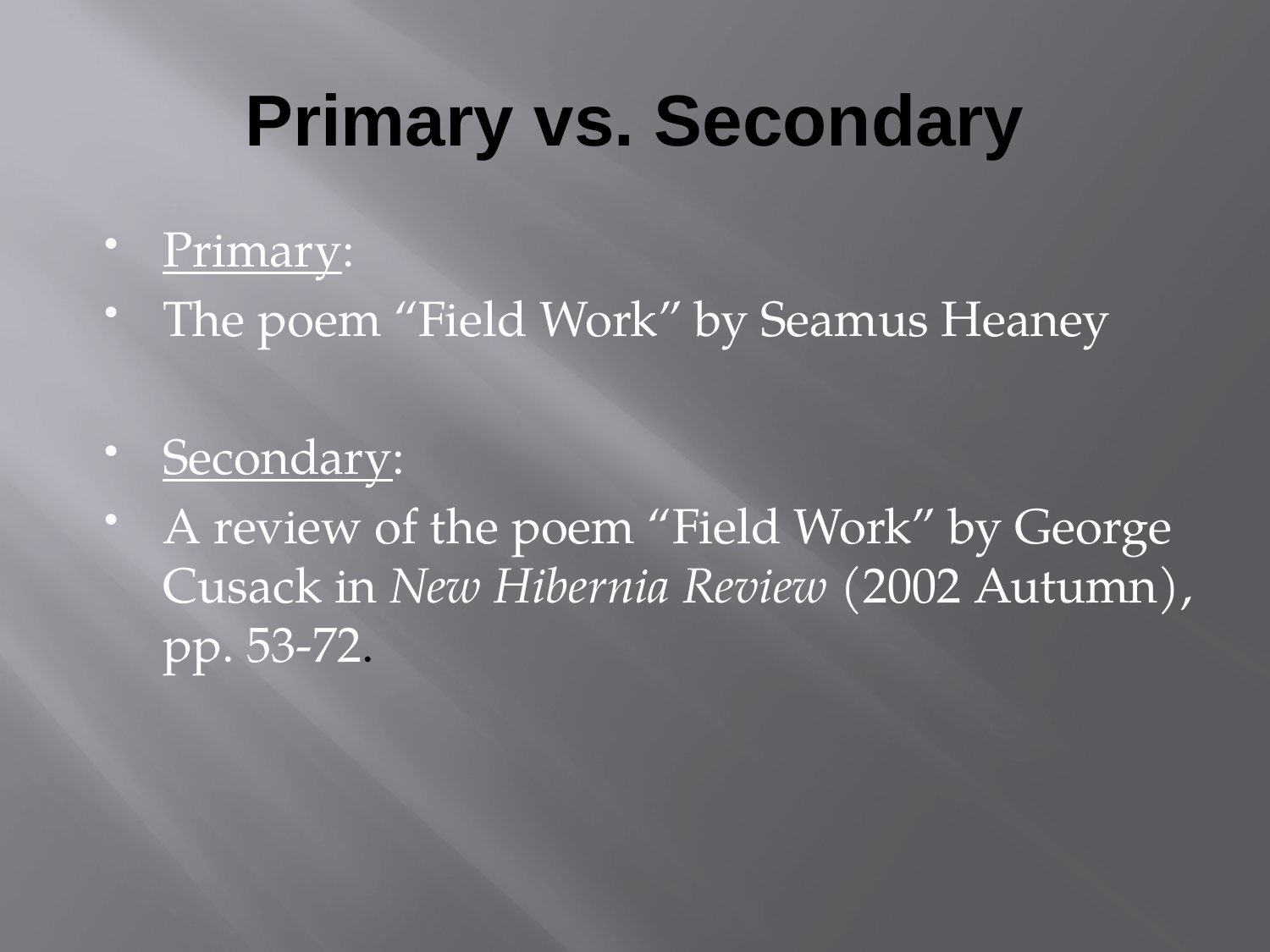

# Primary vs. Secondary
Primary:
The poem “Field Work” by Seamus Heaney

Secondary:
A review of the poem “Field Work” by George Cusack in New Hibernia Review (2002 Autumn), pp. 53-72.